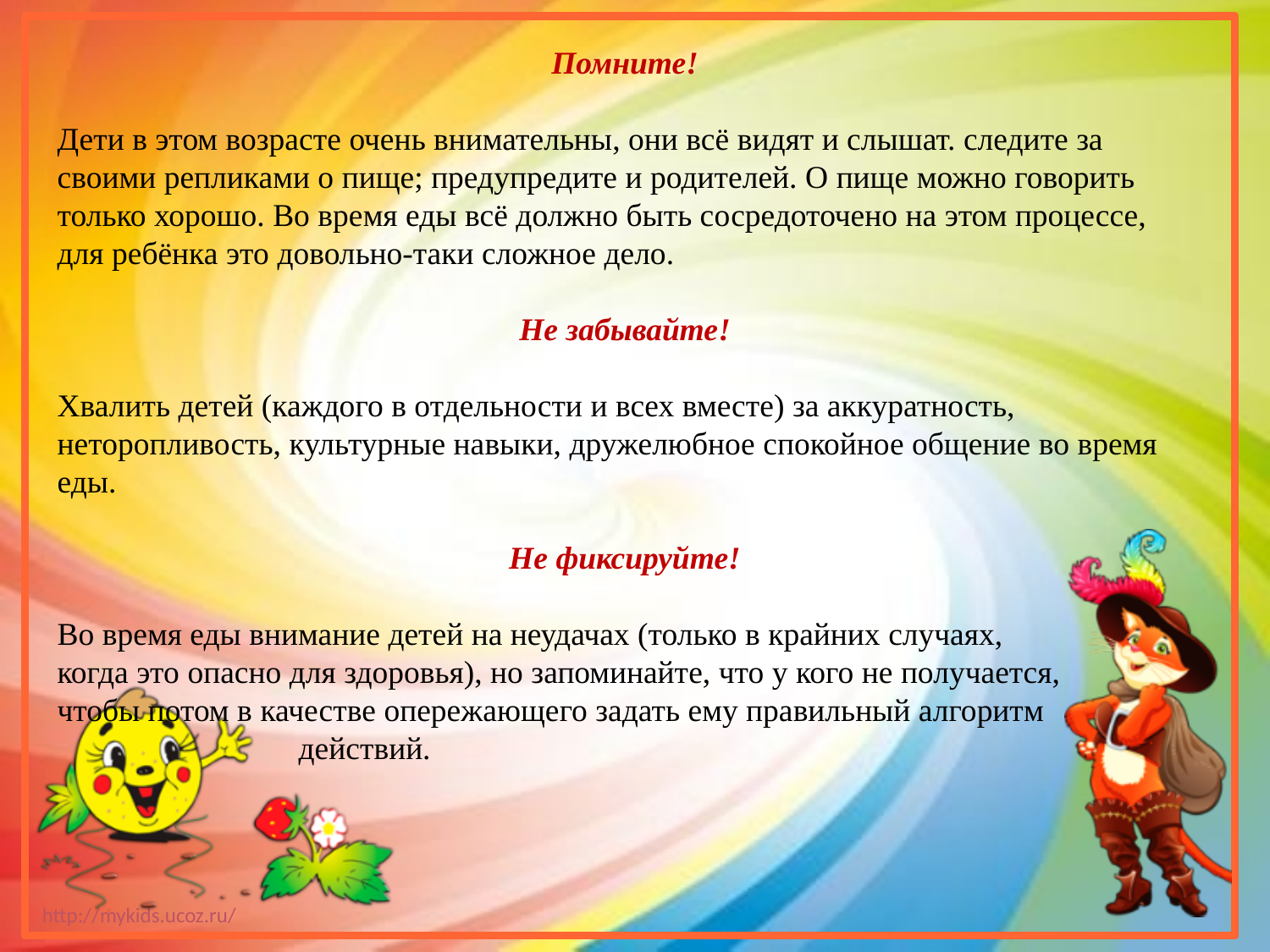

Помните!

Дети в этом возрасте очень внимательны, они всё видят и слышат. следите за своими репликами о пище; предупредите и родителей. О пище можно говорить только хорошо. Во время еды всё должно быть сосредоточено на этом процессе, для ребёнка это довольно-таки сложное дело.

Не забывайте!

Хвалить детей (каждого в отдельности и всех вместе) за аккуратность, неторопливость, культурные навыки, дружелюбное спокойное общение во время еды.

Не фиксируйте!

Во время еды внимание детей на неудачах (только в крайних случаях,
когда это опасно для здоровья), но запоминайте, что у кого не получается,
чтобы потом в качестве опережающего задать ему правильный алгоритм
                              действий.